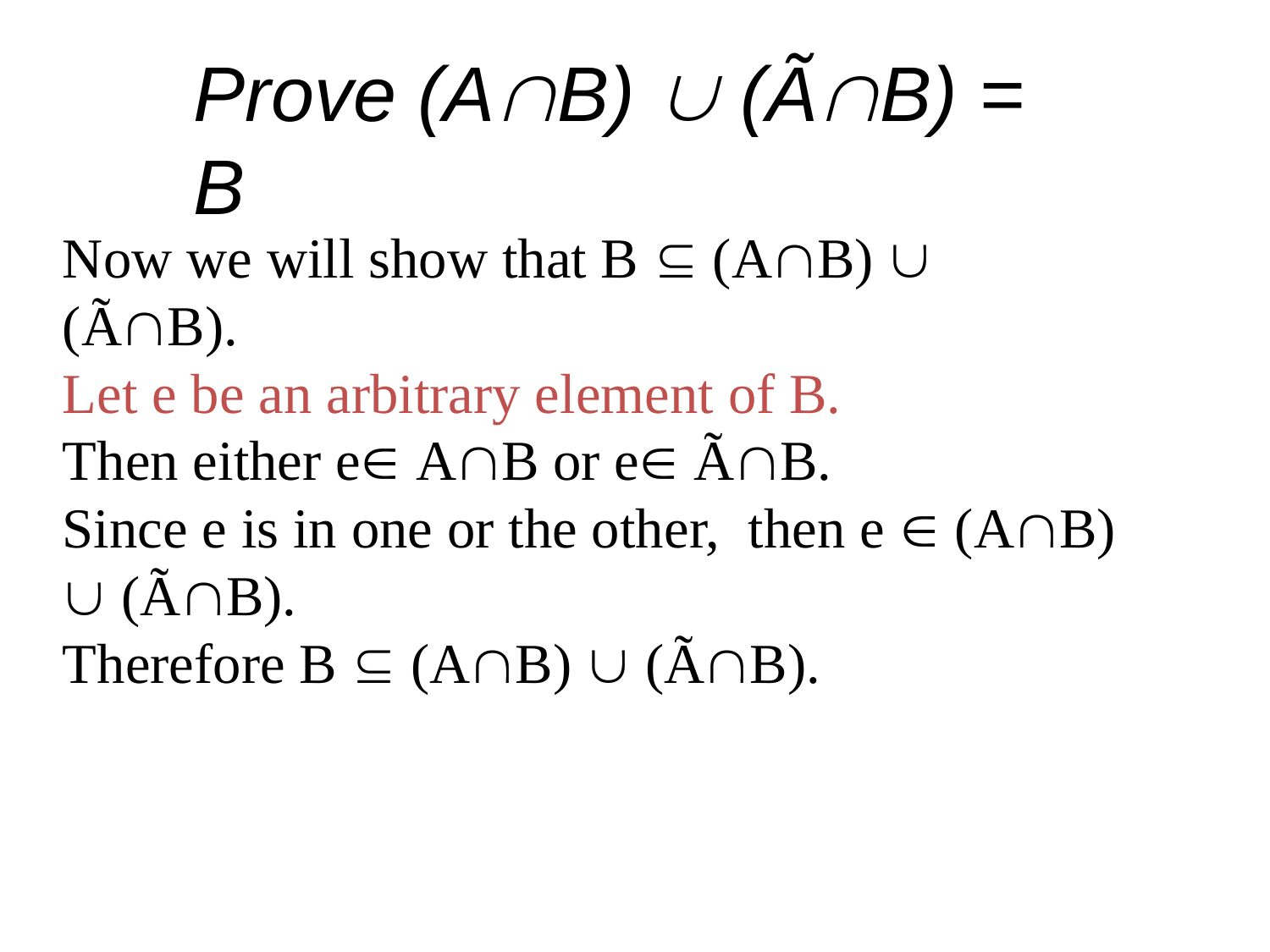

# Prove (A∩B) ∪ (Ã∩B) = B
Now we will show that B ⊆ (A∩B) ∪ (Ã∩B).
Let e be an arbitrary element of B.
Then either e∈ A∩B or e∈ Ã∩B.
Since e is in one or the other,  then e ∈ (A∩B) ∪ (Ã∩B).
Therefore B ⊆ (A∩B) ∪ (Ã∩B).